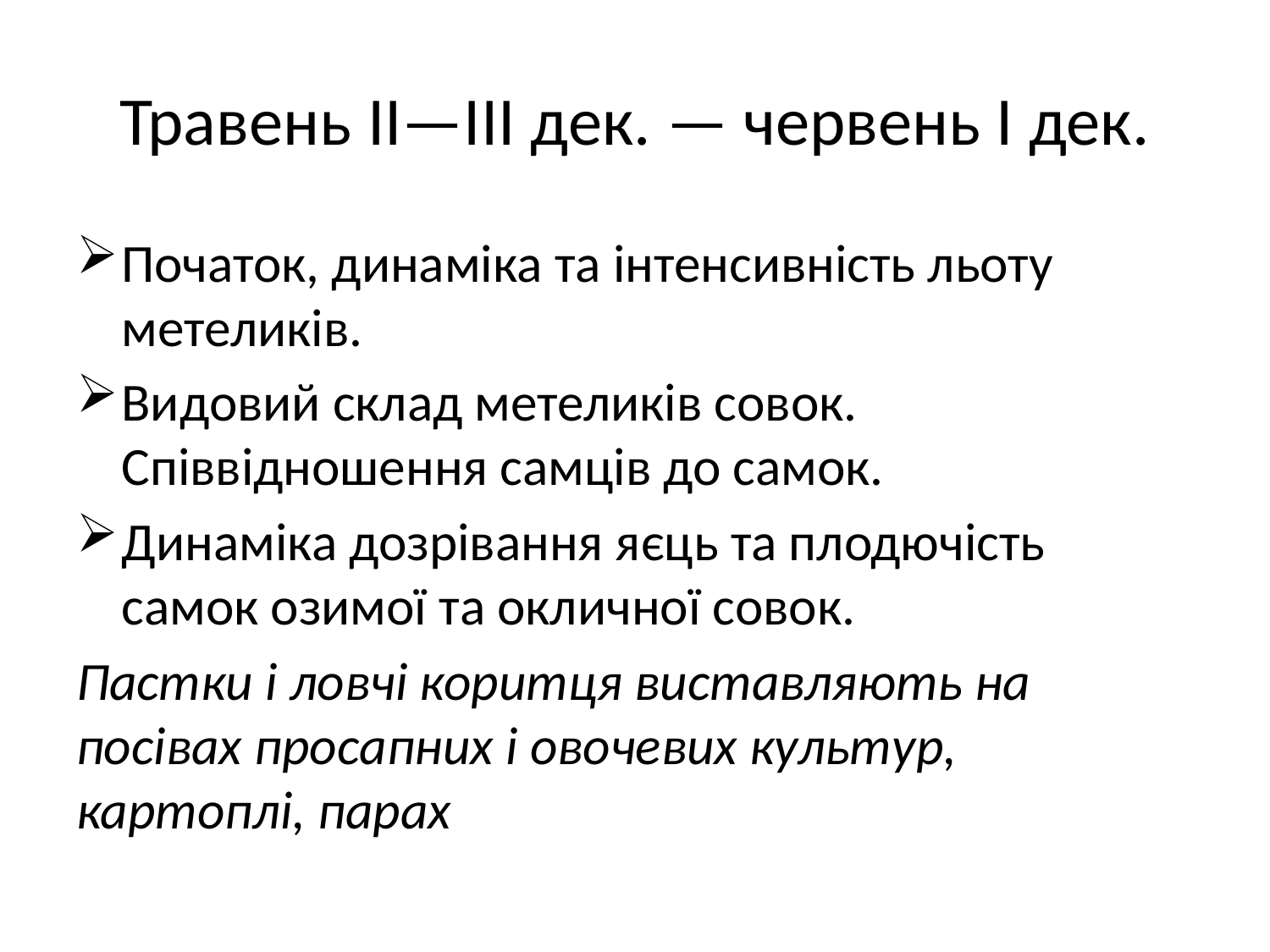

# Травень II—III дек. — червень І дек.
Початок, динаміка та інтенсивність льоту метеликів.
Видовий склад метеликів совок. Співвідношення самців до самок.
Динаміка дозрівання яєць та плодючість самок озимої та окличної совок.
Пастки і ловчі коритця виставляють на посівах просапних і овочевих культур, картоплі, парах